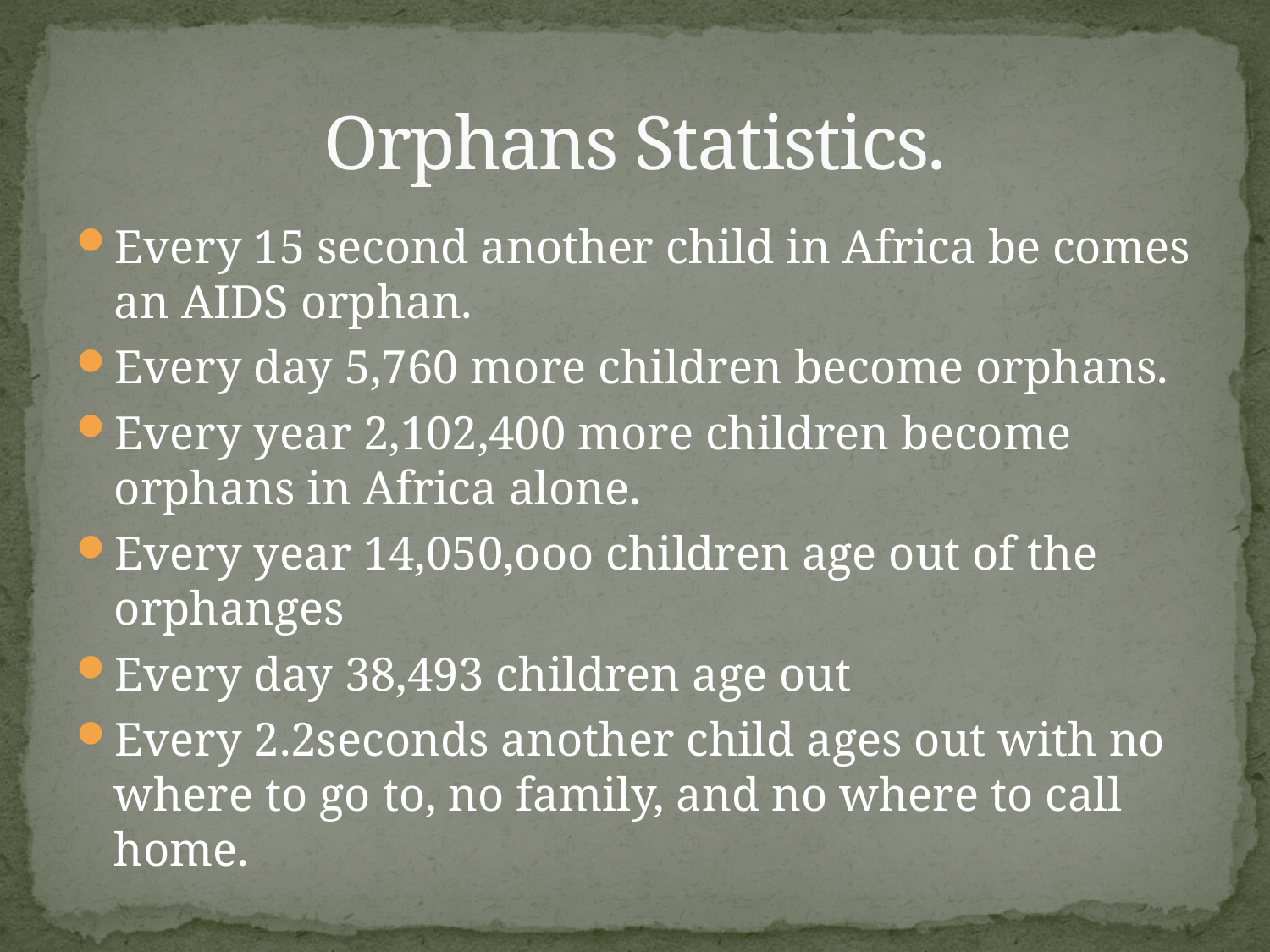

# Orphans Statistics.
Every 15 second another child in Africa be comes an AIDS orphan.
Every day 5,760 more children become orphans.
Every year 2,102,400 more children become orphans in Africa alone.
Every year 14,050,ooo children age out of the orphanges
Every day 38,493 children age out
Every 2.2seconds another child ages out with no where to go to, no family, and no where to call home.